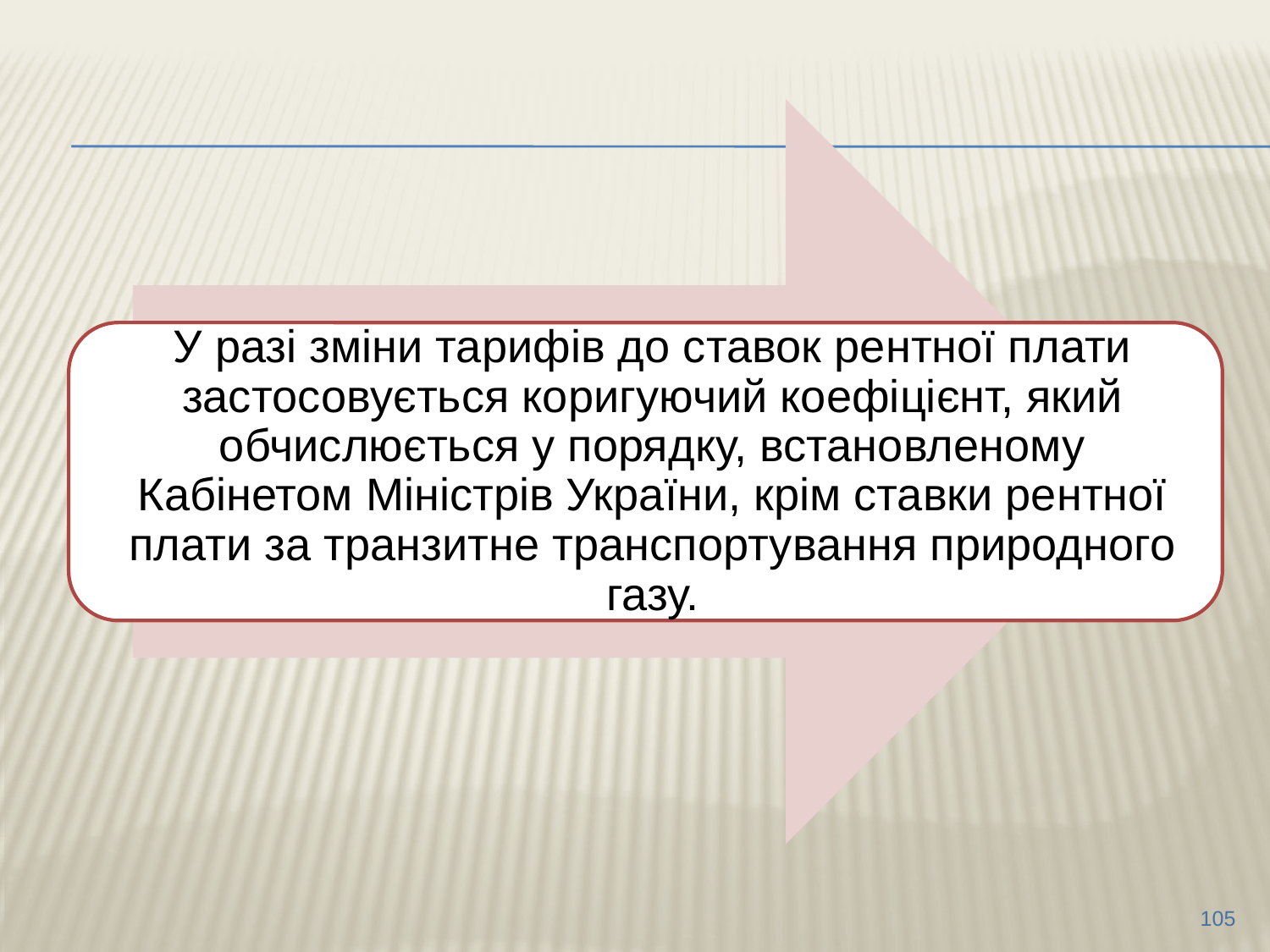

У разі зміни тарифів до ставок рентної плати застосовується коригуючий коефіцієнт, який обчислюється у порядку, встановленому Кабінетом Міністрів України, крім ставки рентної плати за транзитне транспортування природного газу.
105